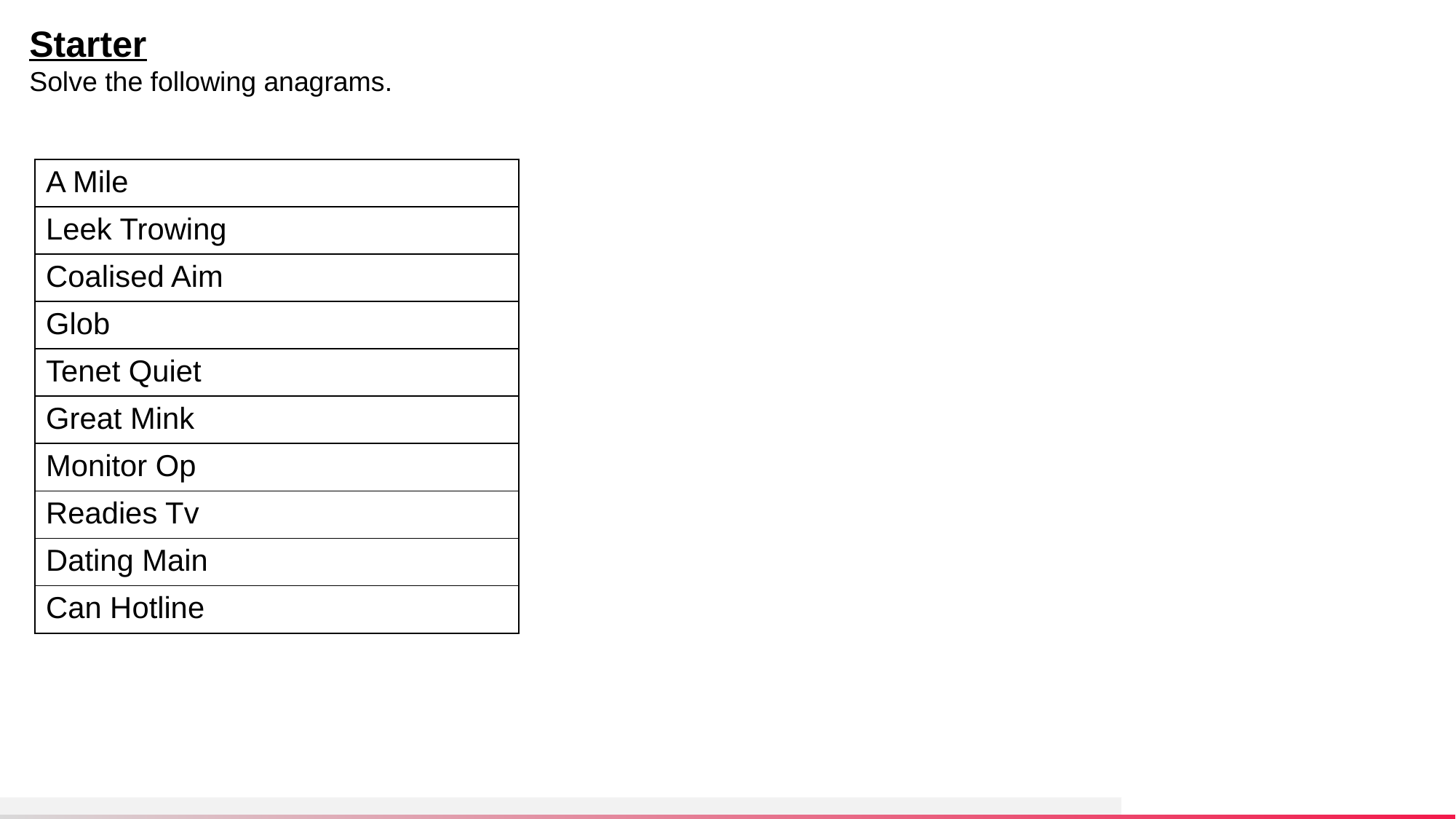

Starter
Solve the following anagrams.
| A Mile |
| --- |
| Leek Trowing |
| Coalised Aim |
| Glob |
| Tenet Quiet |
| Great Mink |
| Monitor Op |
| Readies Tv |
| Dating Main |
| Can Hotline |